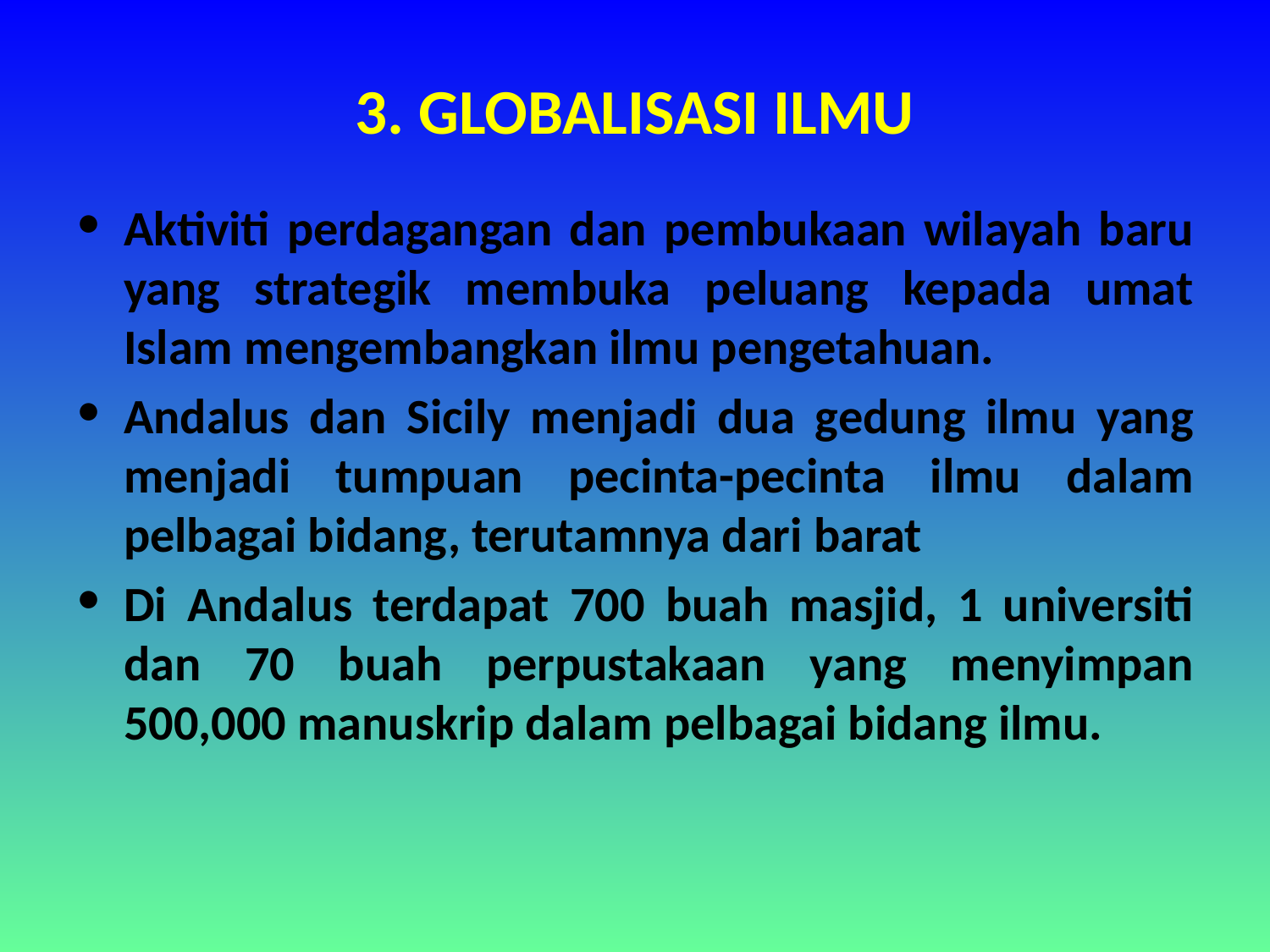

3. GLOBALISASI ILMU
Aktiviti perdagangan dan pembukaan wilayah baru yang strategik membuka peluang kepada umat Islam mengembangkan ilmu pengetahuan.
Andalus dan Sicily menjadi dua gedung ilmu yang menjadi tumpuan pecinta-pecinta ilmu dalam pelbagai bidang, terutamnya dari barat
Di Andalus terdapat 700 buah masjid, 1 universiti dan 70 buah perpustakaan yang menyimpan 500,000 manuskrip dalam pelbagai bidang ilmu.